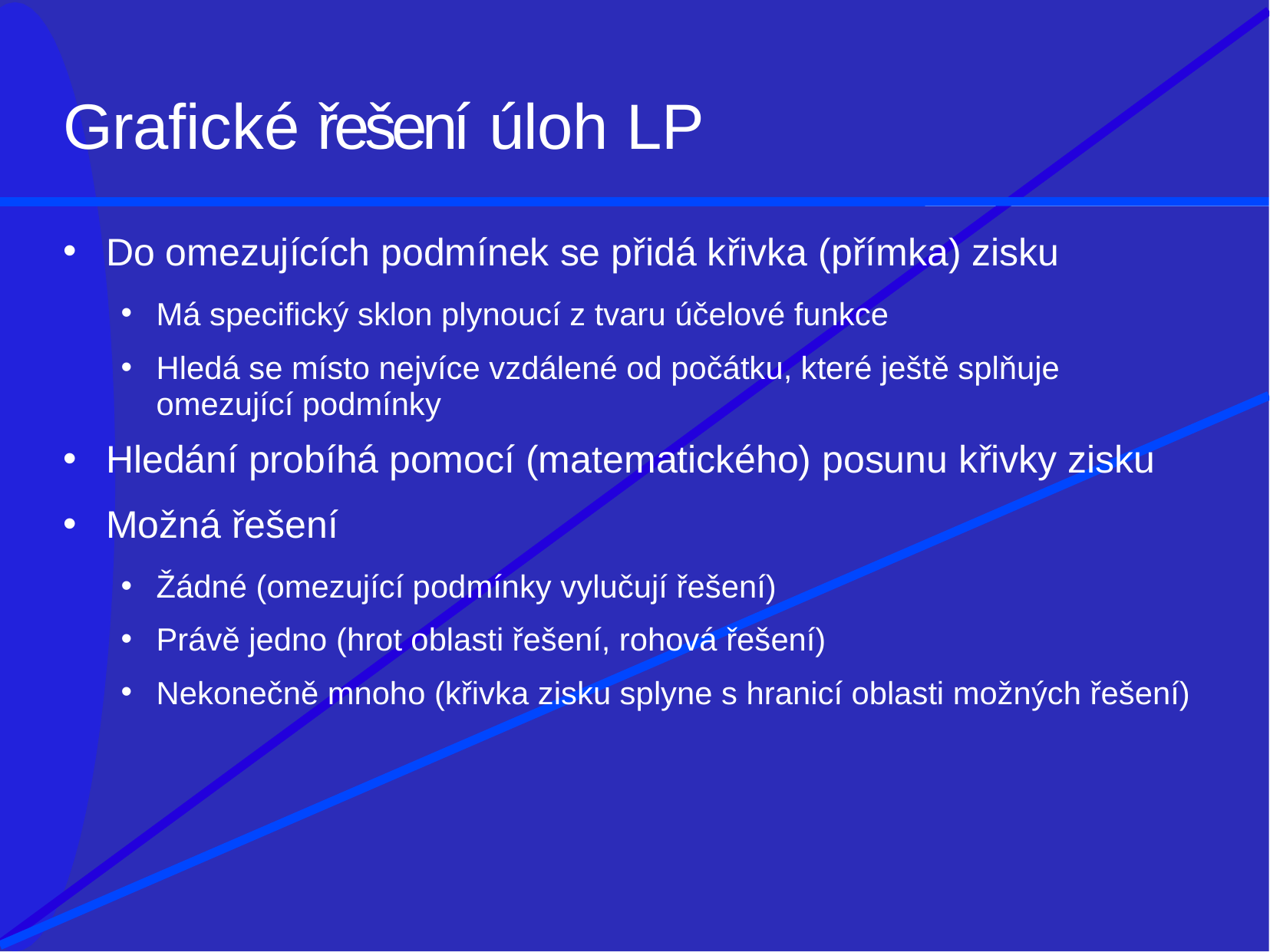

# Grafické řešení úloh LP
Do omezujících podmínek se přidá křivka (přímka) zisku
Má specifický sklon plynoucí z tvaru účelové funkce
Hledá se místo nejvíce vzdálené od počátku, které ještě splňuje omezující podmínky
Hledání probíhá pomocí (matematického) posunu křivky zisku
Možná řešení
Žádné (omezující podmínky vylučují řešení)
Právě jedno (hrot oblasti řešení, rohová řešení)
Nekonečně mnoho (křivka zisku splyne s hranicí oblasti možných řešení)